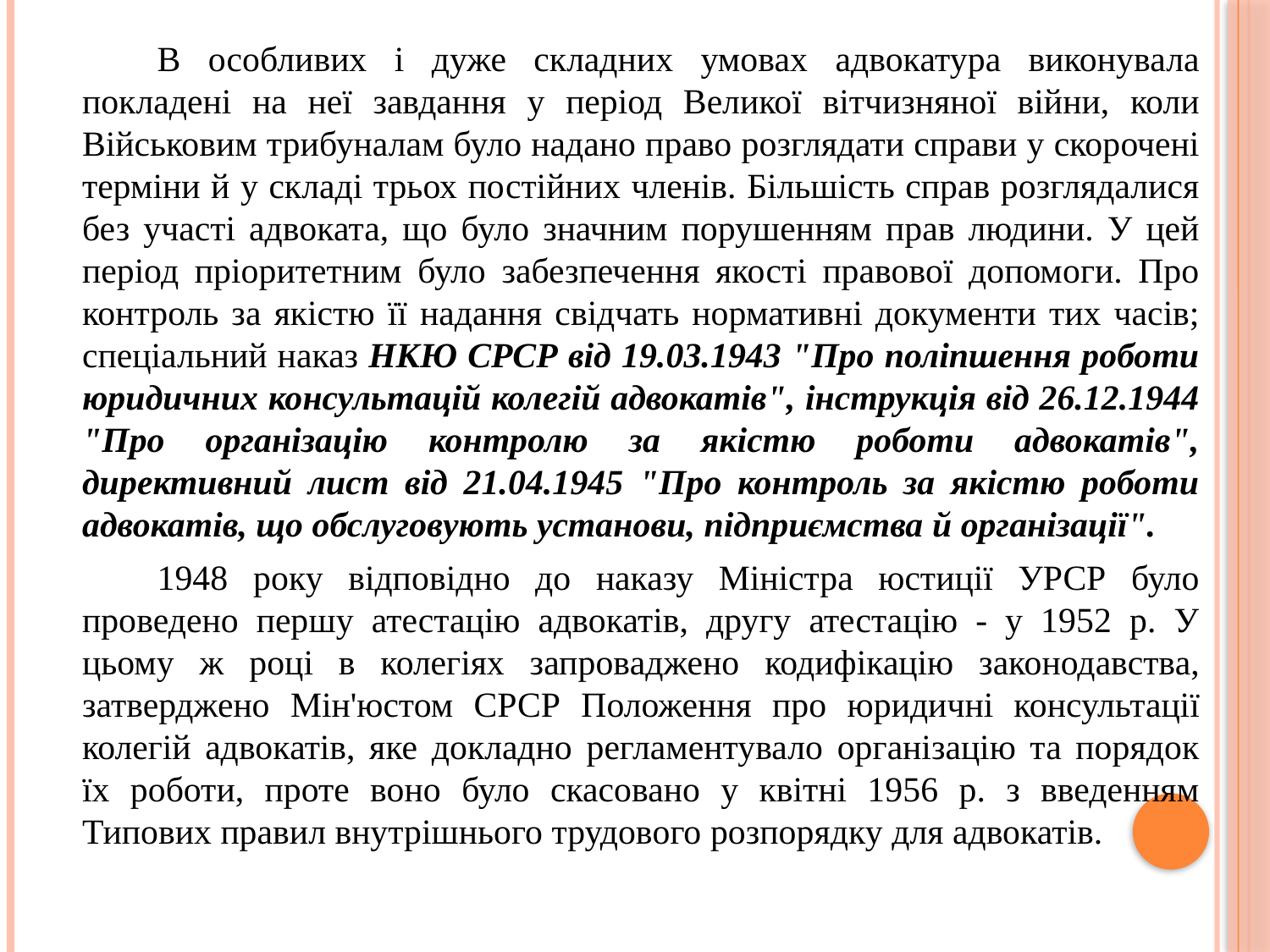

В особливих і дуже складних умовах адвокатура виконувала покладені на неї завдання у період Великої вітчизняної війни, коли Військовим трибуналам було надано право розглядати справи у скорочені терміни й у складі трьох постійних членів. Більшість справ розглядалися без участі адвоката, що було значним порушенням прав людини. У цей період пріоритетним було забезпечення якості правової допомоги. Про контроль за якістю її надання свідчать нормативні документи тих часів; спеціальний наказ НКЮ СРСР від 19.03.1943 "Про поліпшення роботи юридичних консультацій колегій адвокатів", інструкція від 26.12.1944 "Про організацію контролю за якістю роботи адвокатів", директивний лист від 21.04.1945 "Про контроль за якістю роботи адвокатів, що обслуговують установи, підприємства й організації".
1948 року відповідно до наказу Міністра юстиції УРСР було проведено першу атестацію адвокатів, другу атестацію - у 1952 р. У цьому ж році в колегіях запроваджено кодифікацію законодавства, затверджено Мін'юстом СРСР Положення про юридичні консультації колегій адвокатів, яке докладно регламентувало організацію та порядок їх роботи, проте воно було скасовано у квітні 1956 р. з введенням Типових правил внутрішнього трудового розпорядку для адвокатів.